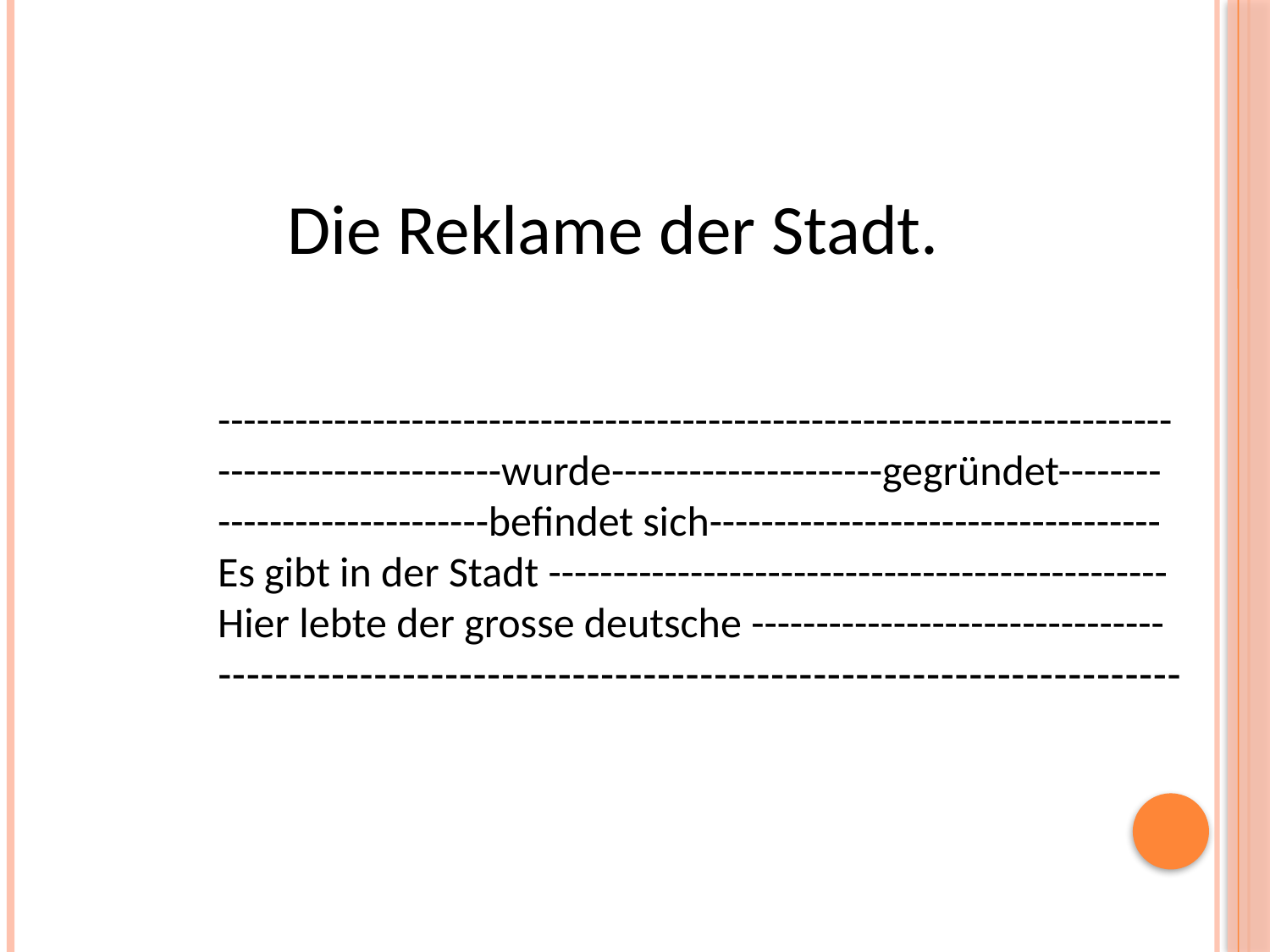

Die Reklame der Stadt.

--------------------------------------------------------------------------
----------------------wurde---------------------gegründet--------
---------------------befindet sich-----------------------------------
Es gibt in der Stadt ------------------------------------------------
Hier lebte der grosse deutsche --------------------------------
--------------------------------------------------------------------